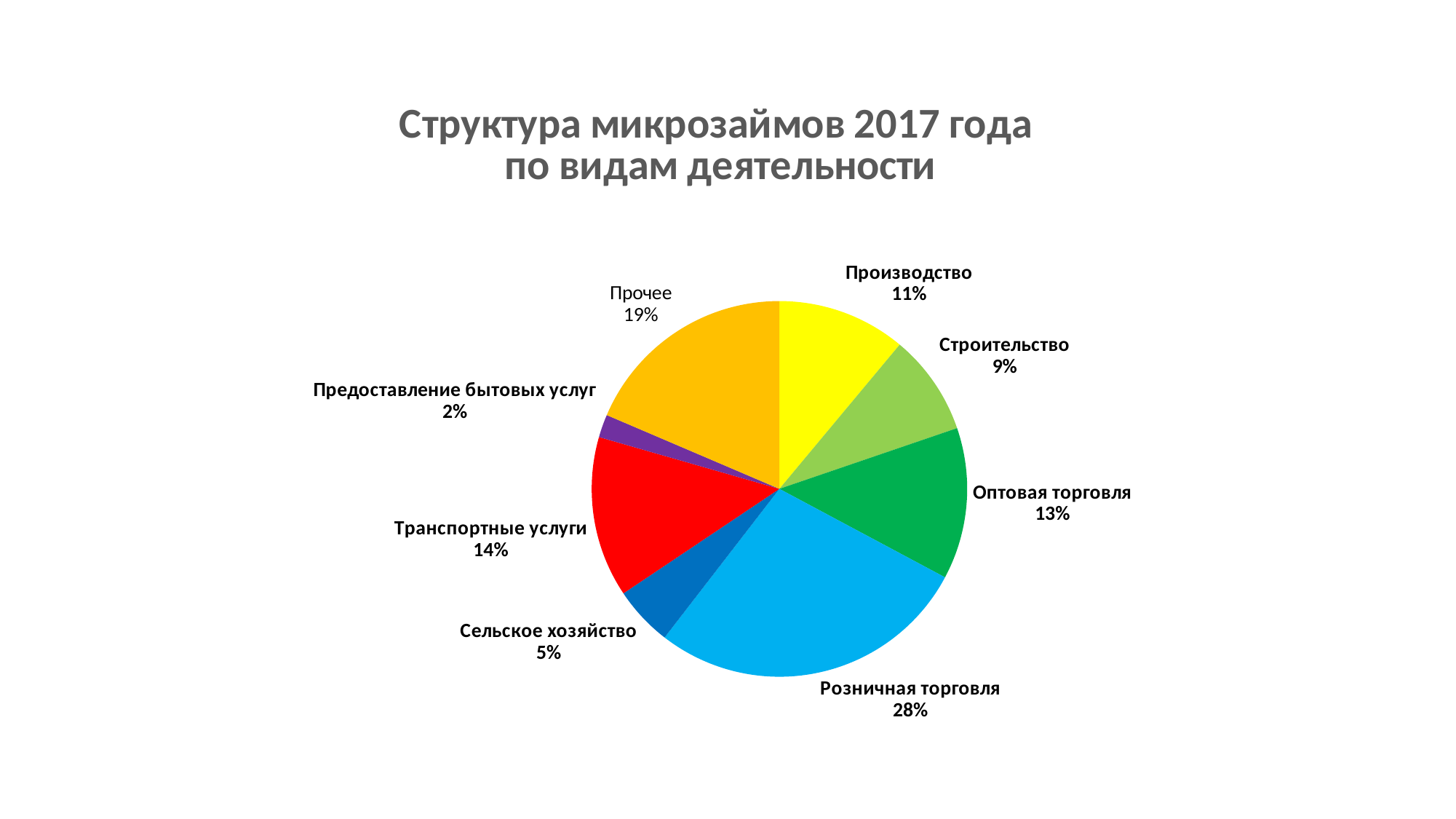

### Chart: Структура микрозаймов 2017 года
по видам деятельности

| Category | Структура займов по видам деятельности 2017 |
|---|---|
| Производство | 28.0 |
| Строительство | 22.0 |
| Оптовая торговля | 33.0 |
| Розничная торговля | 70.0 |
| Сельское хозяйство | 13.0 |
| Транспортные услуги | 35.0 |
| Предоставление бытовых услуг | 5.0 |
| Прочее | 47.0 |